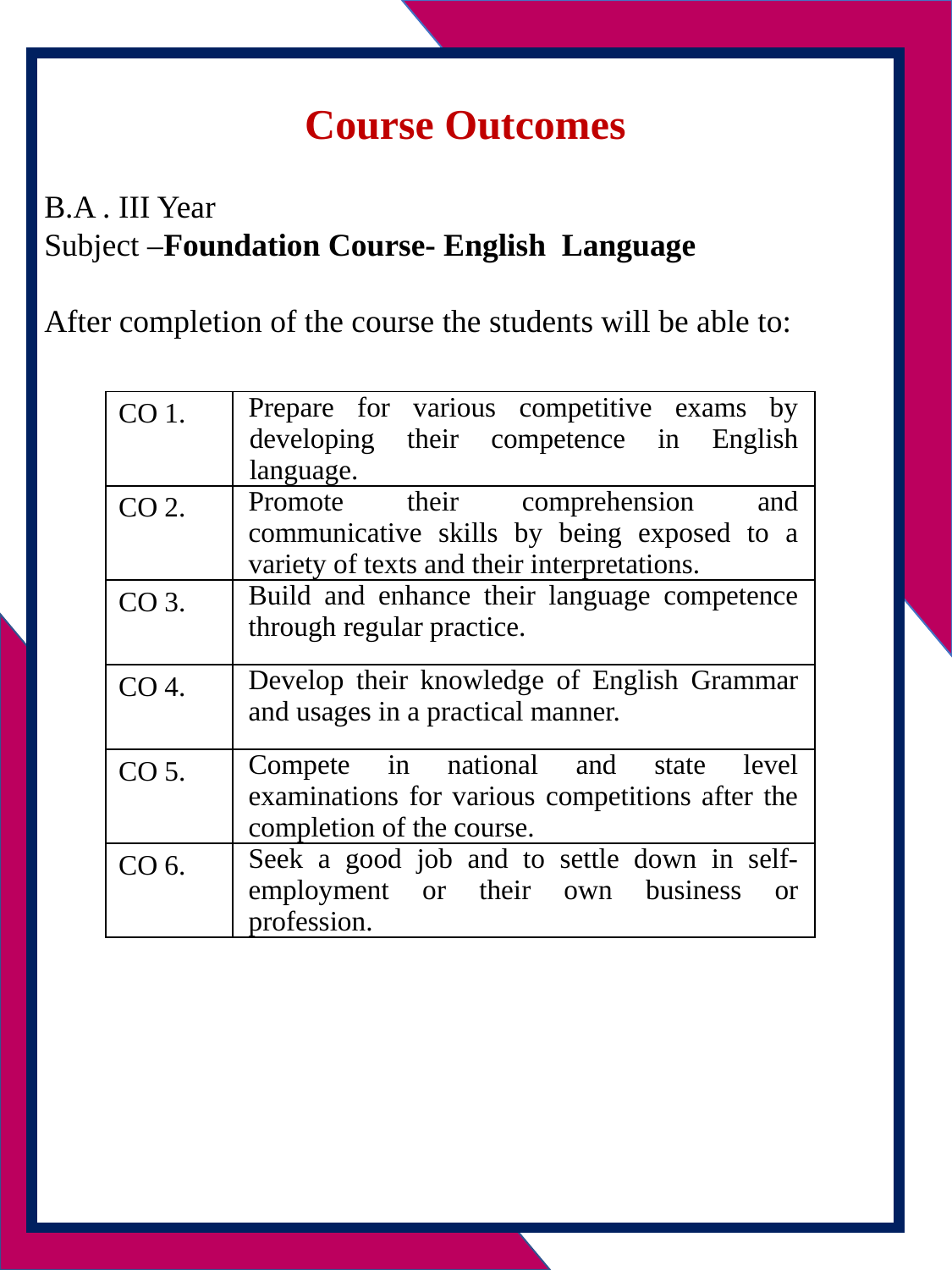

Course Outcomes

B.A . III Year
Subject –Foundation Course- English  Language

After completion of the course the students will be able to:

| CO 1. | Prepare for various competitive exams by developing their competence in English language. |
| --- | --- |
| CO 2. | Promote their comprehension and communicative skills by being exposed to a variety of texts and their interpretations. |
| CO 3. | Build and enhance their language competence through regular practice. |
| CO 4. | Develop their knowledge of English Grammar and usages in a practical manner. |
| CO 5. | Compete in national and state level examinations for various competitions after the completion of the course. |
| CO 6. | Seek a good job and to settle down in self-employment or their own business or profession. |